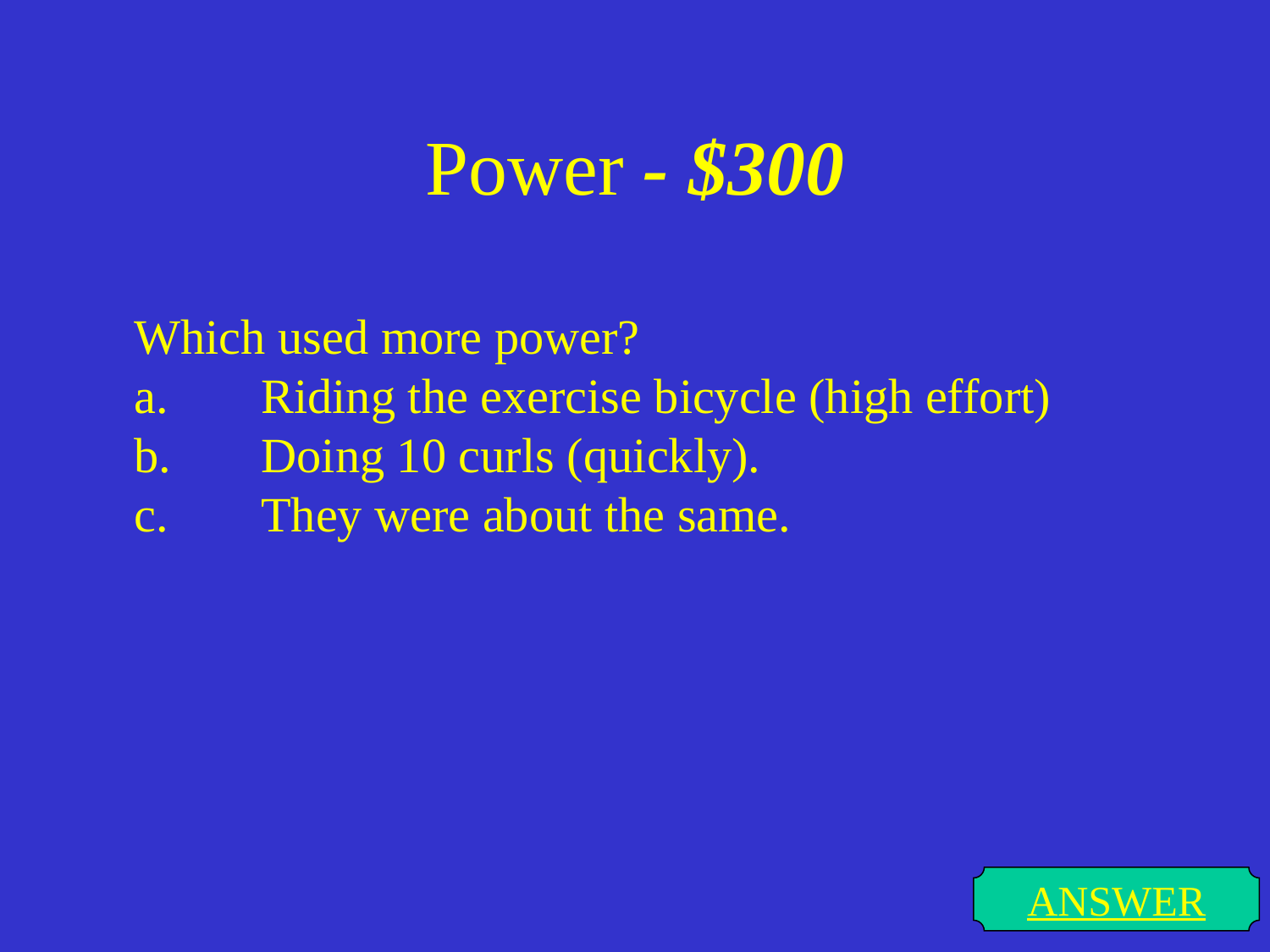

# Power - $300
Which used more power?
a.	Riding the exercise bicycle (high effort)
b.	Doing 10 curls (quickly).
c.	They were about the same.

ANSWER